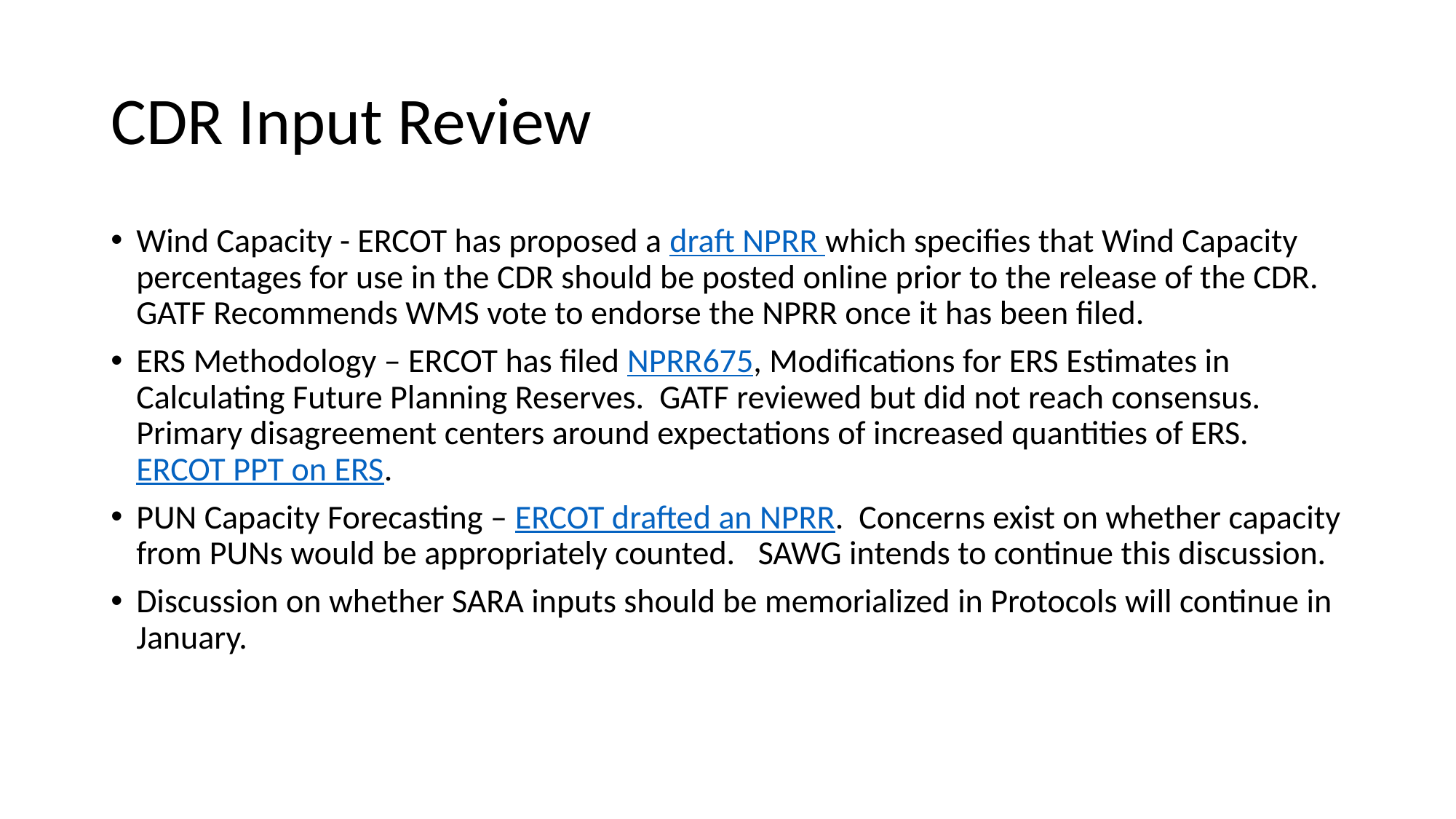

# CDR Input Review
Wind Capacity - ERCOT has proposed a draft NPRR which specifies that Wind Capacity percentages for use in the CDR should be posted online prior to the release of the CDR.  GATF Recommends WMS vote to endorse the NPRR once it has been filed.
ERS Methodology – ERCOT has filed NPRR675, Modifications for ERS Estimates in Calculating Future Planning Reserves.  GATF reviewed but did not reach consensus.  Primary disagreement centers around expectations of increased quantities of ERS. ERCOT PPT on ERS.
PUN Capacity Forecasting – ERCOT drafted an NPRR.  Concerns exist on whether capacity from PUNs would be appropriately counted.   SAWG intends to continue this discussion.
Discussion on whether SARA inputs should be memorialized in Protocols will continue in January.